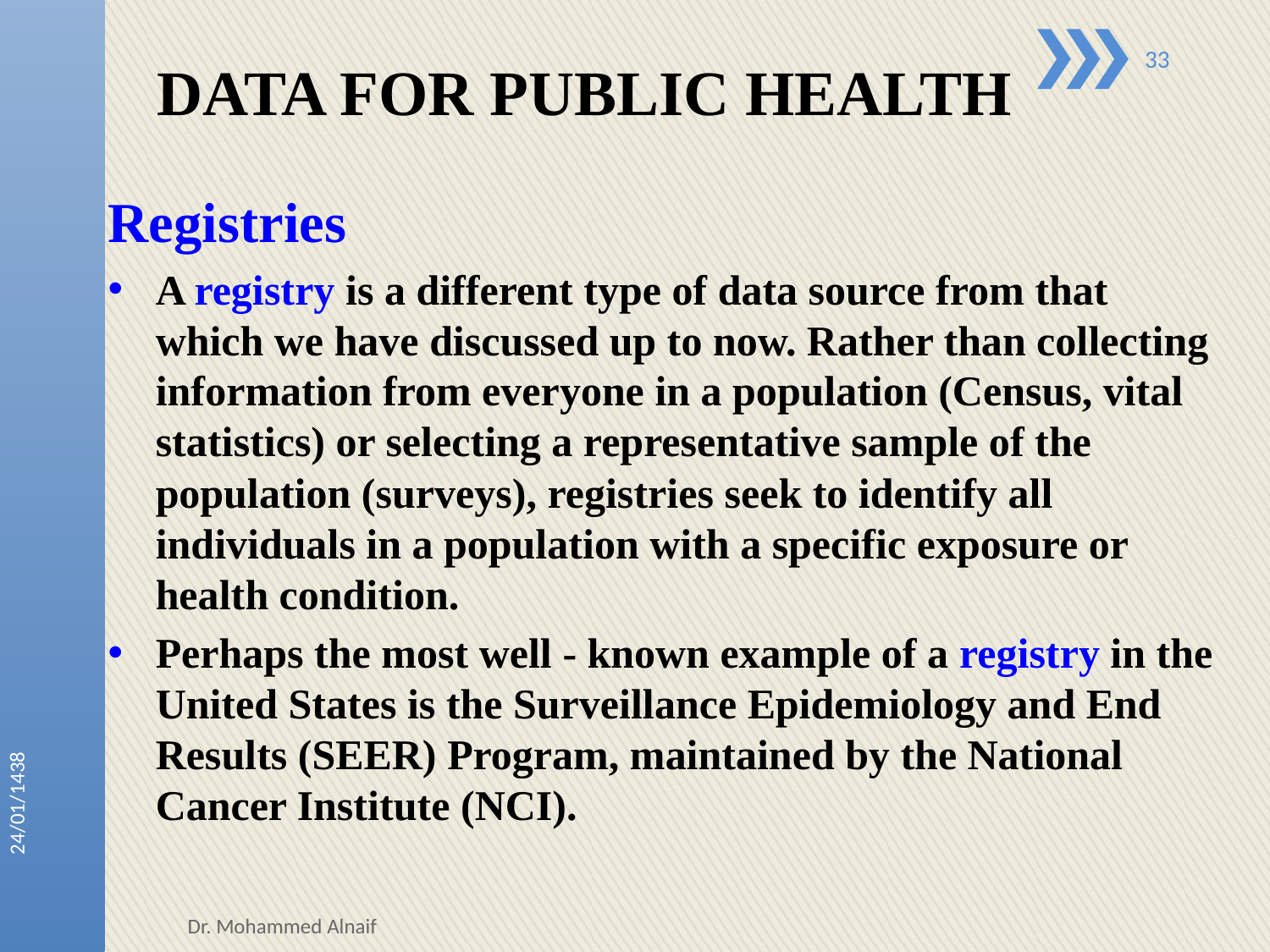

# DATA FOR PUBLIC HEALTH
33
Registries
A registry is a different type of data source from that which we have discussed up to now. Rather than collecting information from everyone in a population (Census, vital statistics) or selecting a representative sample of the population (surveys), registries seek to identify all individuals in a population with a specific exposure or health condition.
Perhaps the most well - known example of a registry in the United States is the Surveillance Epidemiology and End Results (SEER) Program, maintained by the National Cancer Institute (NCI).
24/01/1438
Dr. Mohammed Alnaif